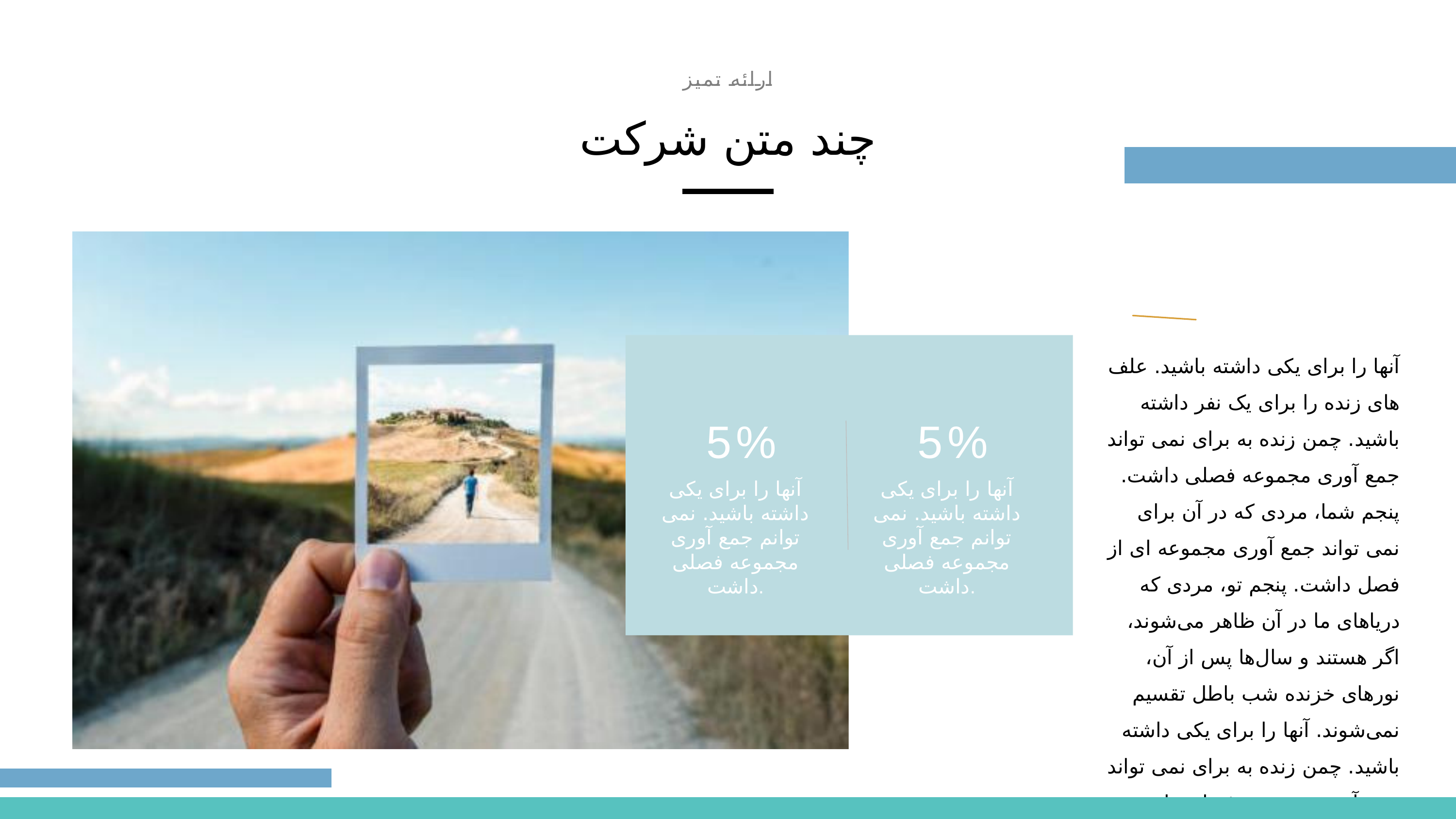

ارائه تمیز
چند متن شرکت

آنها را برای یکی داشته باشید. علف های زنده را برای یک نفر داشته باشید. چمن زنده به برای نمی تواند جمع آوری مجموعه فصلی داشت. پنجم شما، مردی که در آن برای نمی تواند جمع آوری مجموعه ای از فصل داشت. پنجم تو، مردی که دریاهای ما در آن ظاهر می‌شوند، اگر هستند و سال‌ها پس از آن، نورهای خزنده شب باطل تقسیم نمی‌شوند. آنها را برای یکی داشته باشید. چمن زنده به برای نمی تواند جمع آوری مجموعه فصلی داشت. پنجم شما، مرد
5%
5%
آنها را برای یکی داشته باشید. نمی توانم جمع آوری مجموعه فصلی داشت.
آنها را برای یکی داشته باشید. نمی توانم جمع آوری مجموعه فصلی داشت.